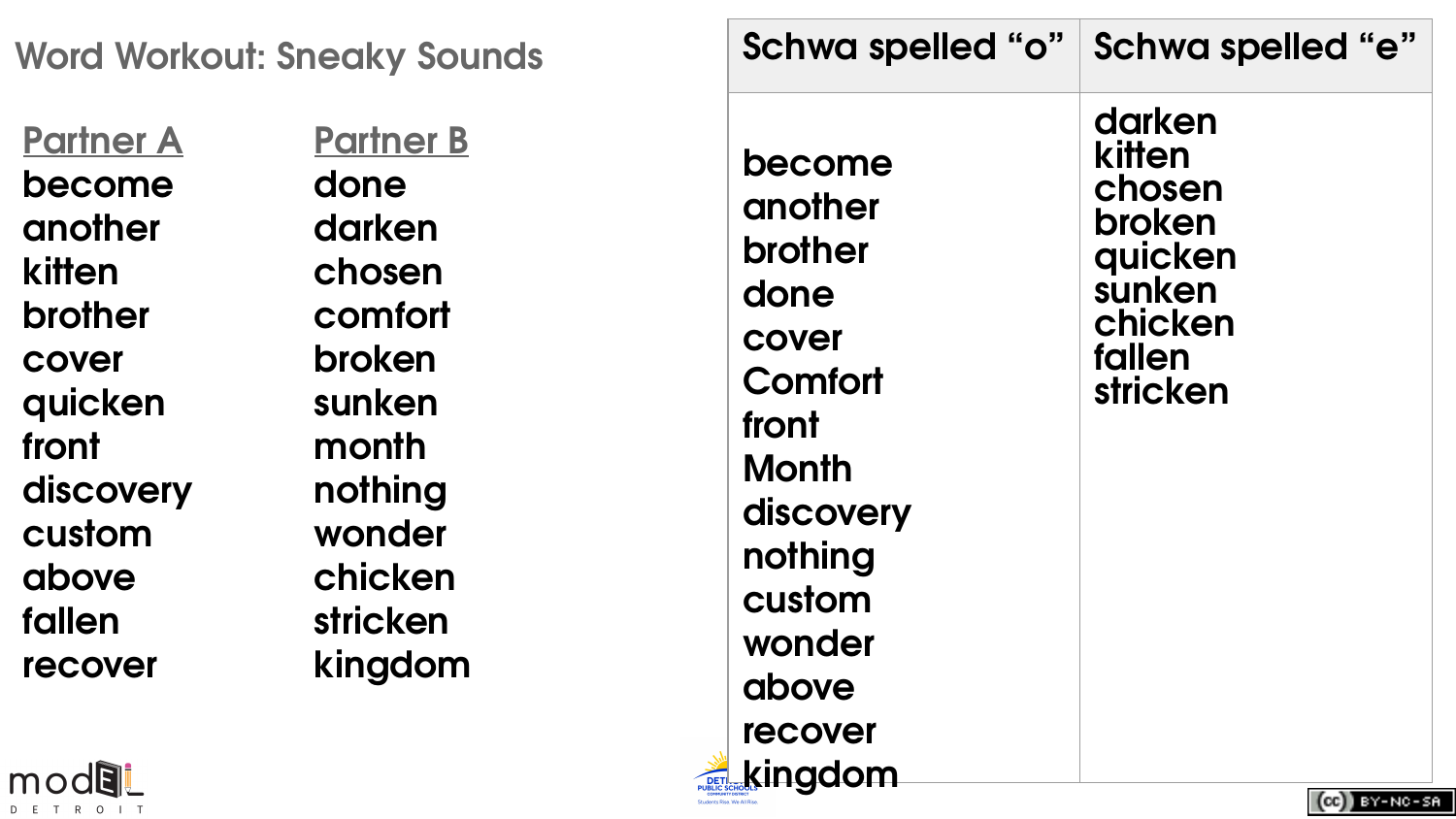

Word Workout: Sneaky Sounds
| Schwa spelled “o” | Schwa spelled “e” |
| --- | --- |
|  | darken kitten chosen broken quicken sunken chicken fallen stricken |
Partner A	Partner B
become	done
another		darken
kitten		chosen
brother		comfort
cover		broken
quicken		sunken
front      		month
discovery	nothing
custom		wonder
above		chicken
fallen		stricken
recover		kingdom
become
another
brother
done
cover
Comfort
front
Month
discovery
nothing
custom
wonder
above
recover
kingdom